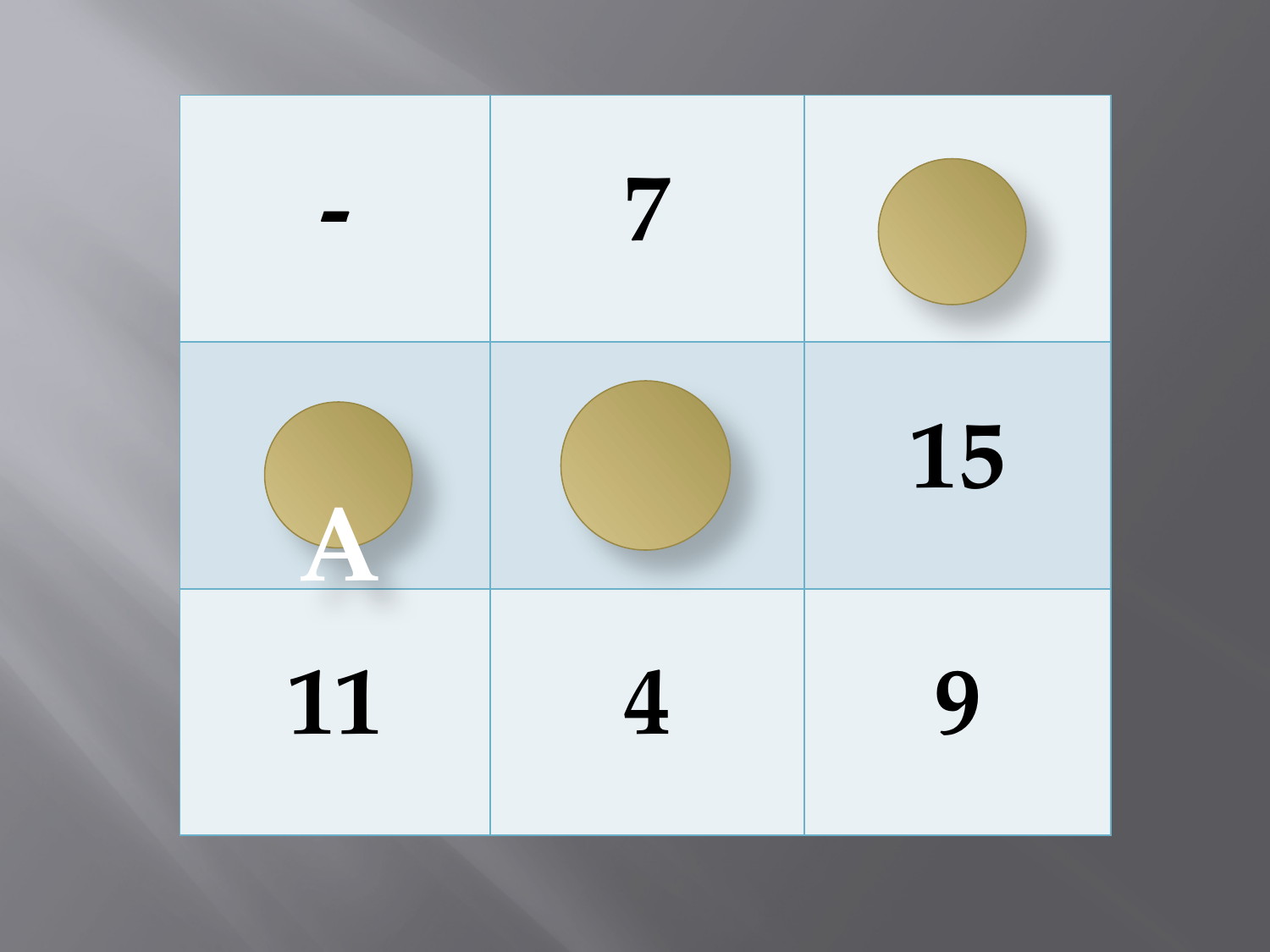

| - | 7 | 2 |
| --- | --- | --- |
| 17 | 10 | 15 |
| 11 | 4 | 9 |

A